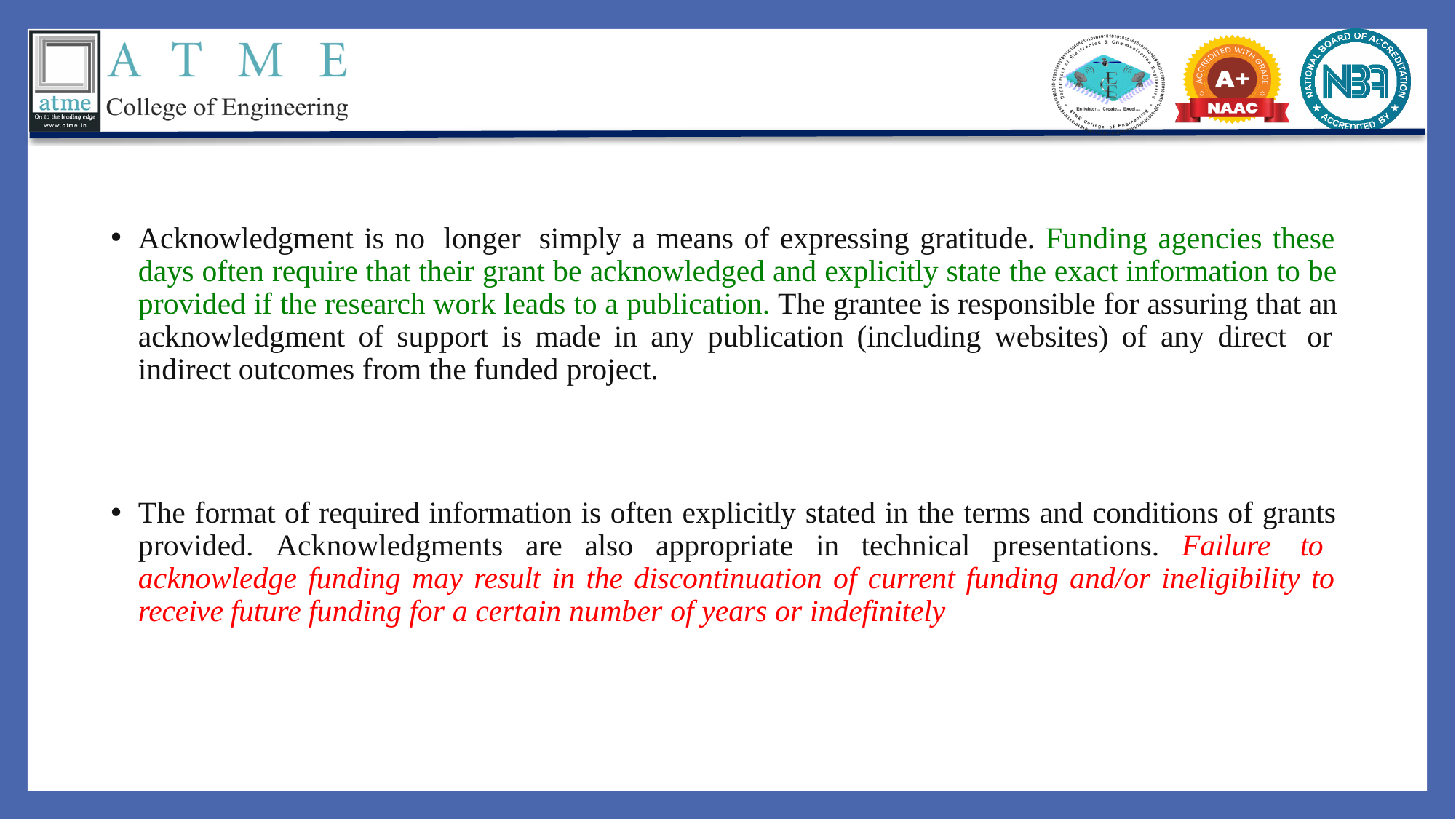

Acknowledgment is no longer simply a means of expressing gratitude. Funding agencies these  days often require that their grant be acknowledged and explicitly state the exact information to be  provided if the research work leads to a publication. The grantee is responsible for assuring that an  acknowledgment of support is made in any publication (including websites) of any direct or  indirect outcomes from the funded project.
The format of required information is often explicitly stated in the terms and conditions of grants  provided. Acknowledgments are also appropriate in technical presentations. Failure to  acknowledge funding may result in the discontinuation of current funding and/or ineligibility to  receive future funding for a certain number of years or indefinitely